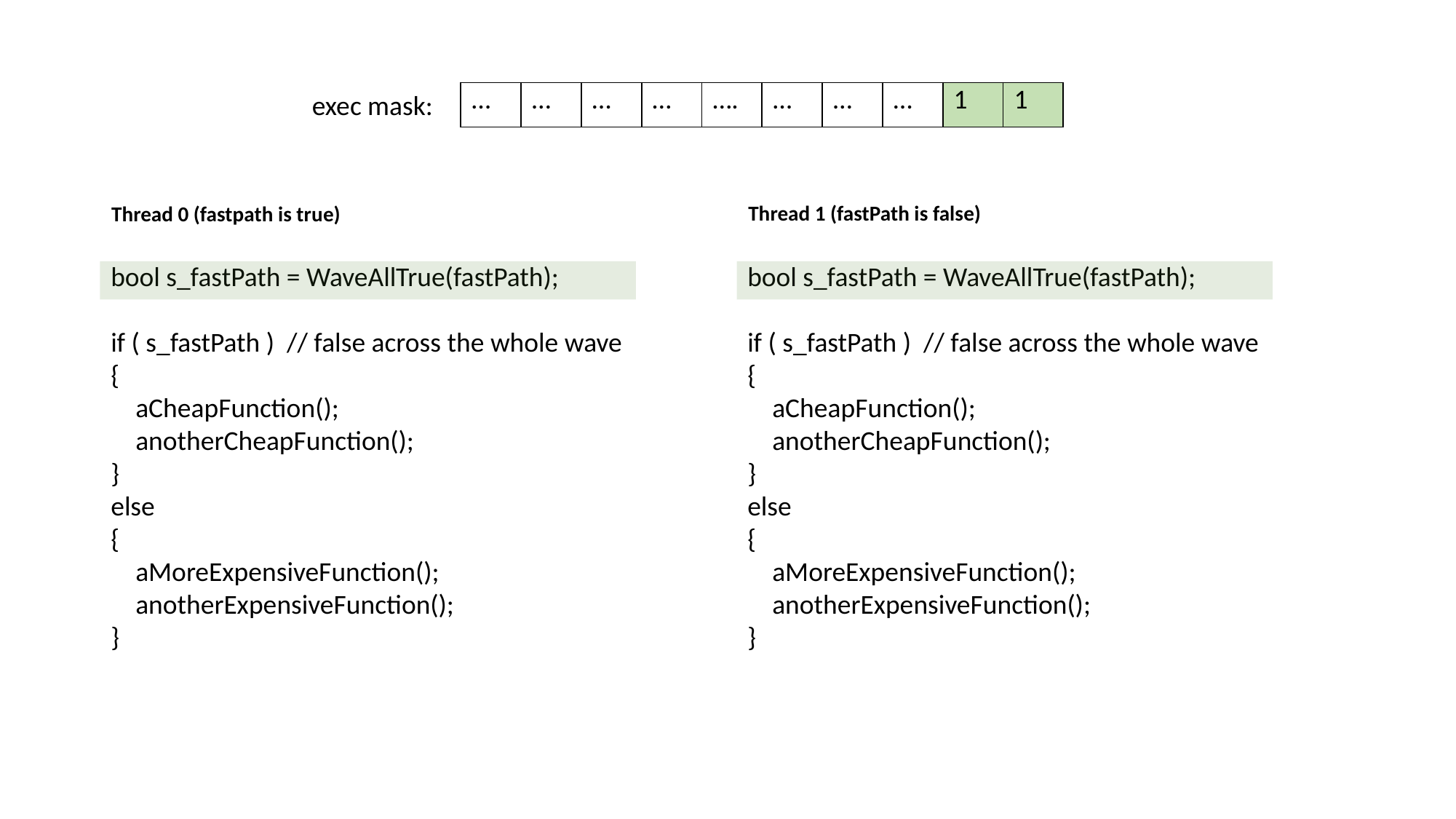

| … | … | … | … | …. | … | … | … | 1 | 1 |
| --- | --- | --- | --- | --- | --- | --- | --- | --- | --- |
exec mask:
Thread 1 (fastPath is false)
Thread 0 (fastpath is true)
bool s_fastPath = WaveAllTrue(fastPath);

if ( s_fastPath )  // false across the whole wave
{
    aCheapFunction();
    anotherCheapFunction();
}
else
{
    aMoreExpensiveFunction();
    anotherExpensiveFunction();
}
bool s_fastPath = WaveAllTrue(fastPath);

if ( s_fastPath )  // false across the whole wave
{
    aCheapFunction();
    anotherCheapFunction();
}
else
{
    aMoreExpensiveFunction();
    anotherExpensiveFunction();
}